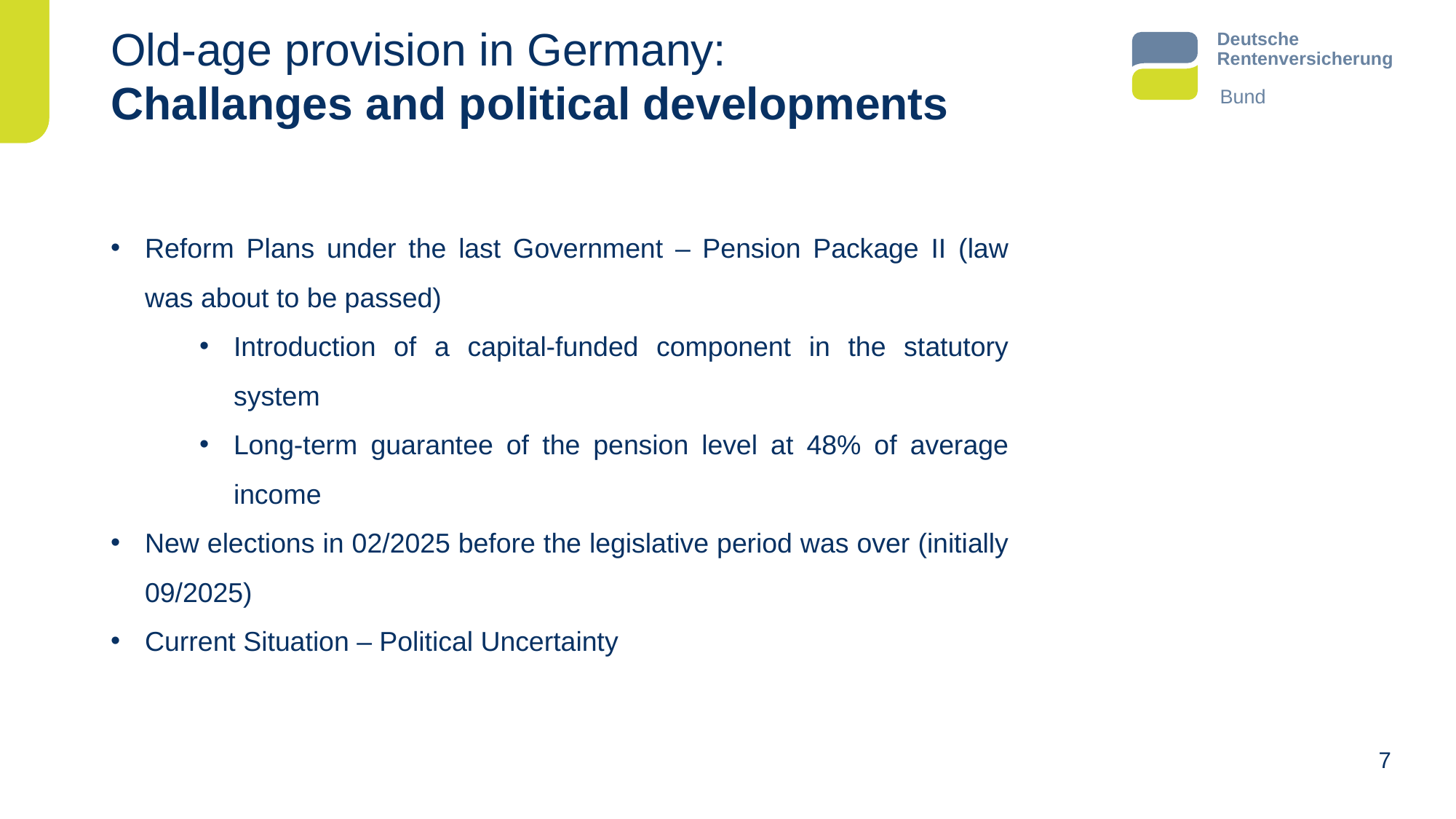

# Old-age provision in Germany: Challanges and political developments

Reform Plans under the last Government – Pension Package II (law was about to be passed)
Introduction of a capital-funded component in the statutory system
Long-term guarantee of the pension level at 48% of average income
New elections in 02/2025 before the legislative period was over (initially 09/2025)
Current Situation – Political Uncertainty
7